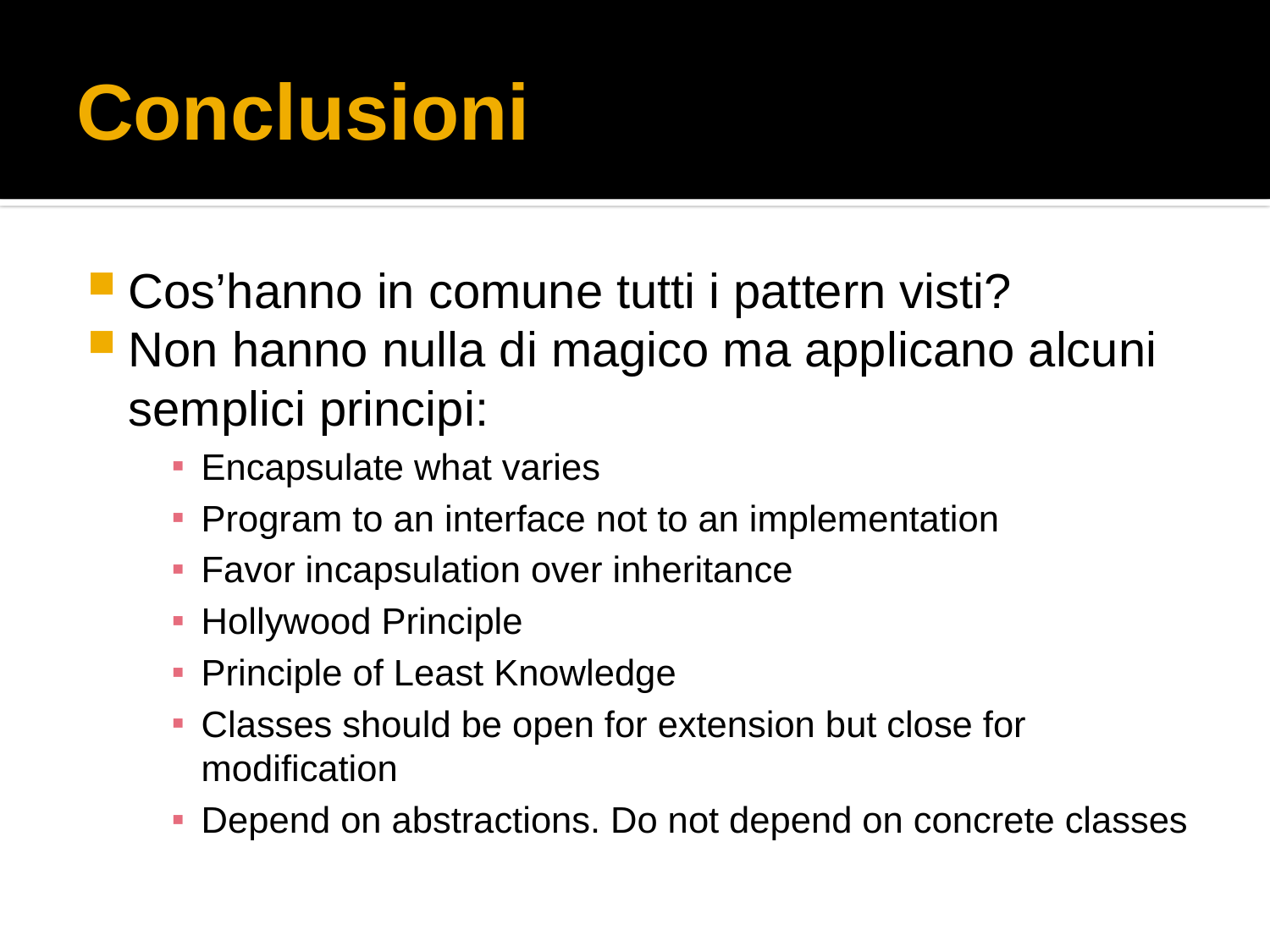

# Conclusioni
Cos’hanno in comune tutti i pattern visti?
Non hanno nulla di magico ma applicano alcuni semplici principi:
Encapsulate what varies
Program to an interface not to an implementation
Favor incapsulation over inheritance
Hollywood Principle
Principle of Least Knowledge
Classes should be open for extension but close for modification
Depend on abstractions. Do not depend on concrete classes